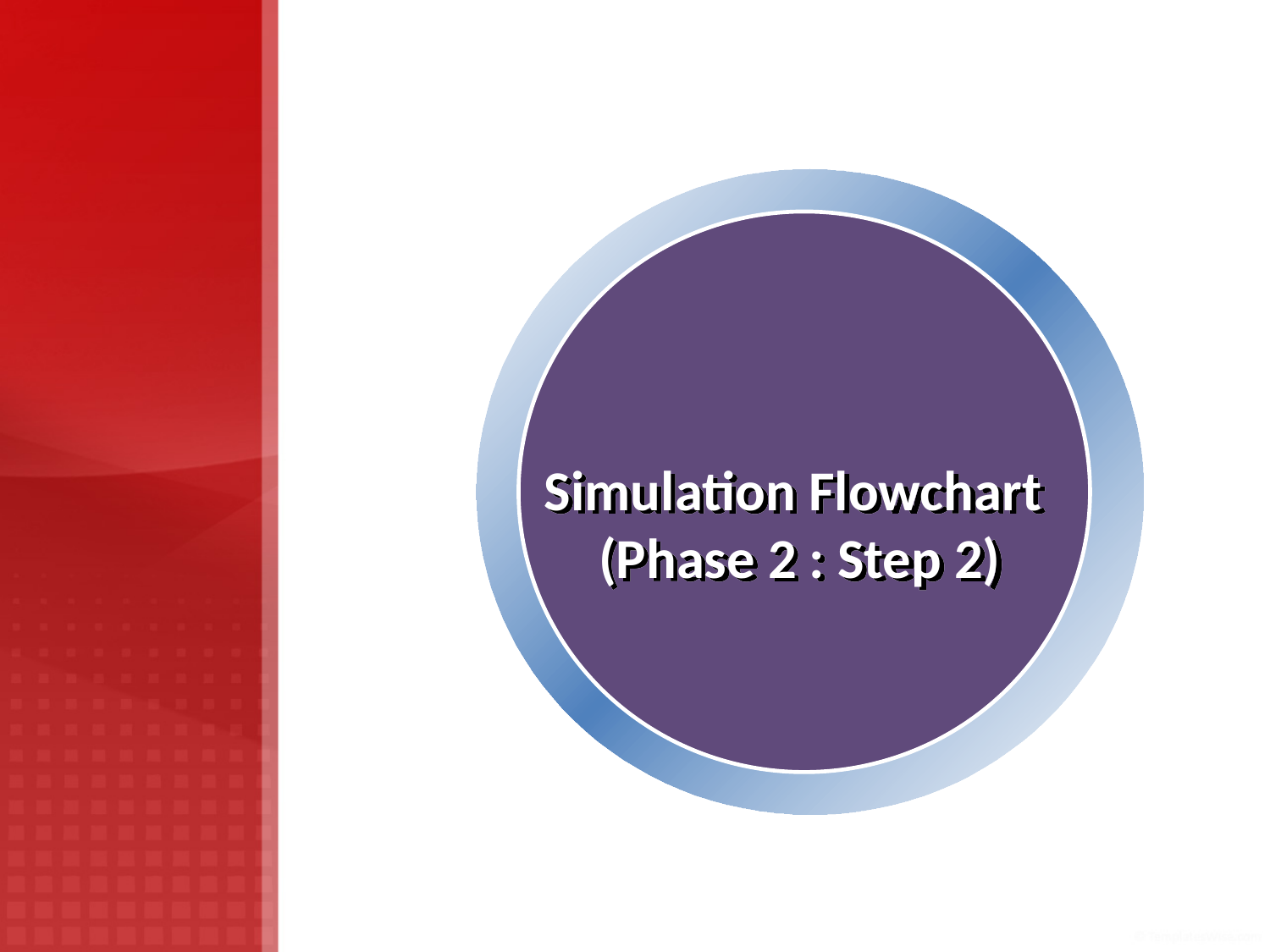

Simulation Flowchart
(Phase 2 : Step 2)